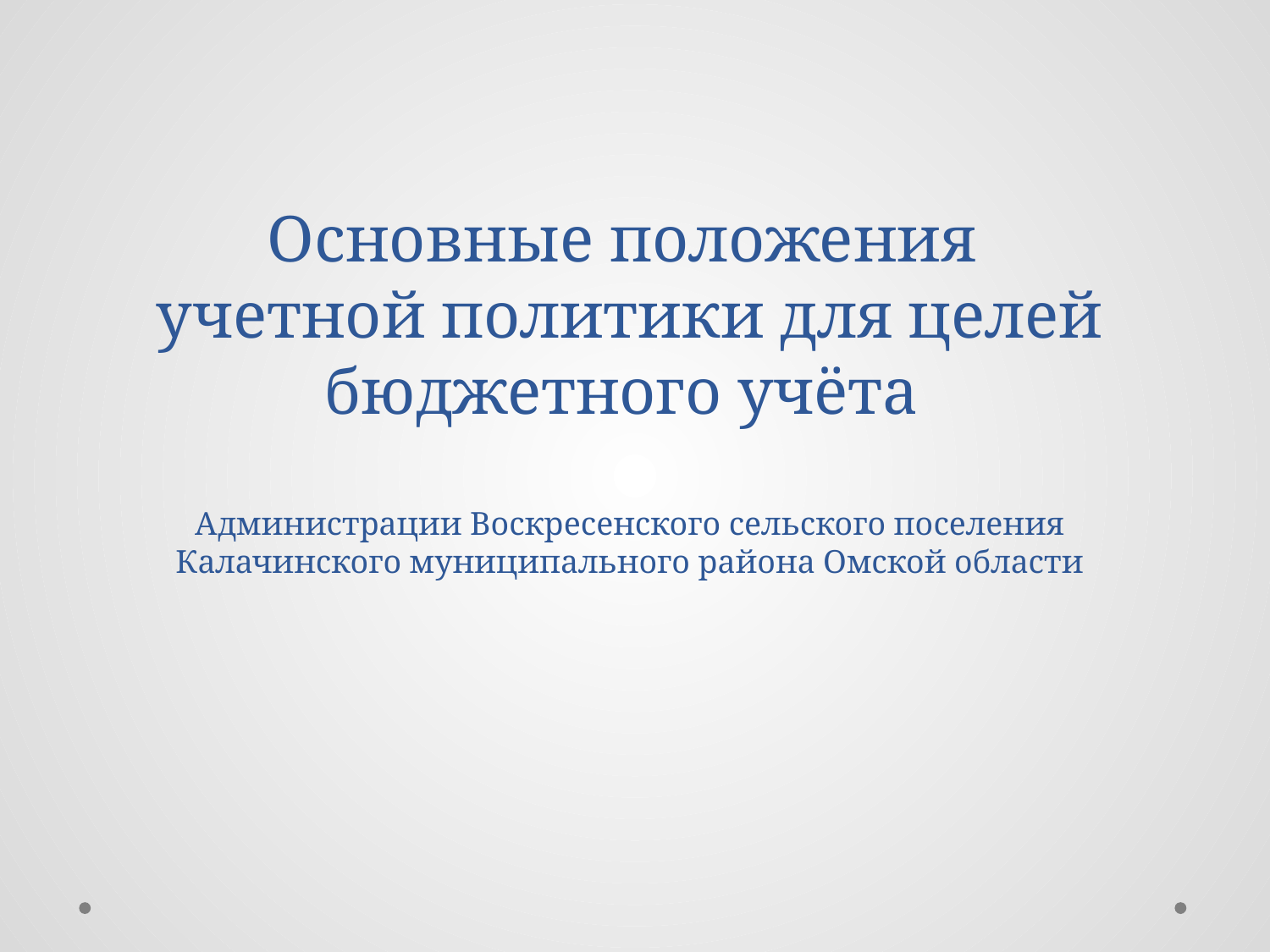

# Основные положения учетной политики для целей бюджетного учёта Администрации Воскресенского сельского поселения Калачинского муниципального района Омской области